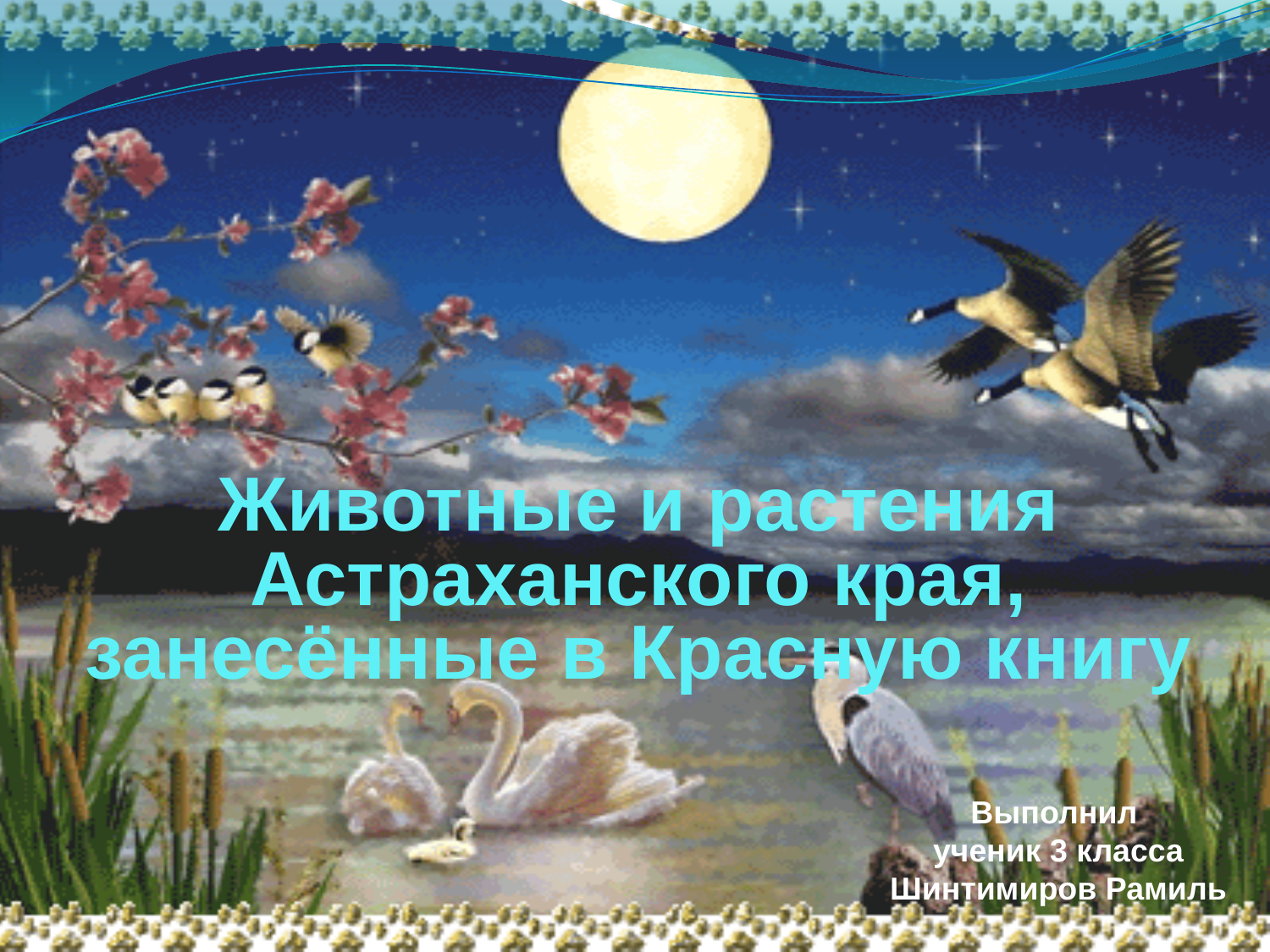

Животные и растения Астраханского края, занесённые в Красную книгу

Выполнил
ученик 3 класса
Шинтимиров Рамиль